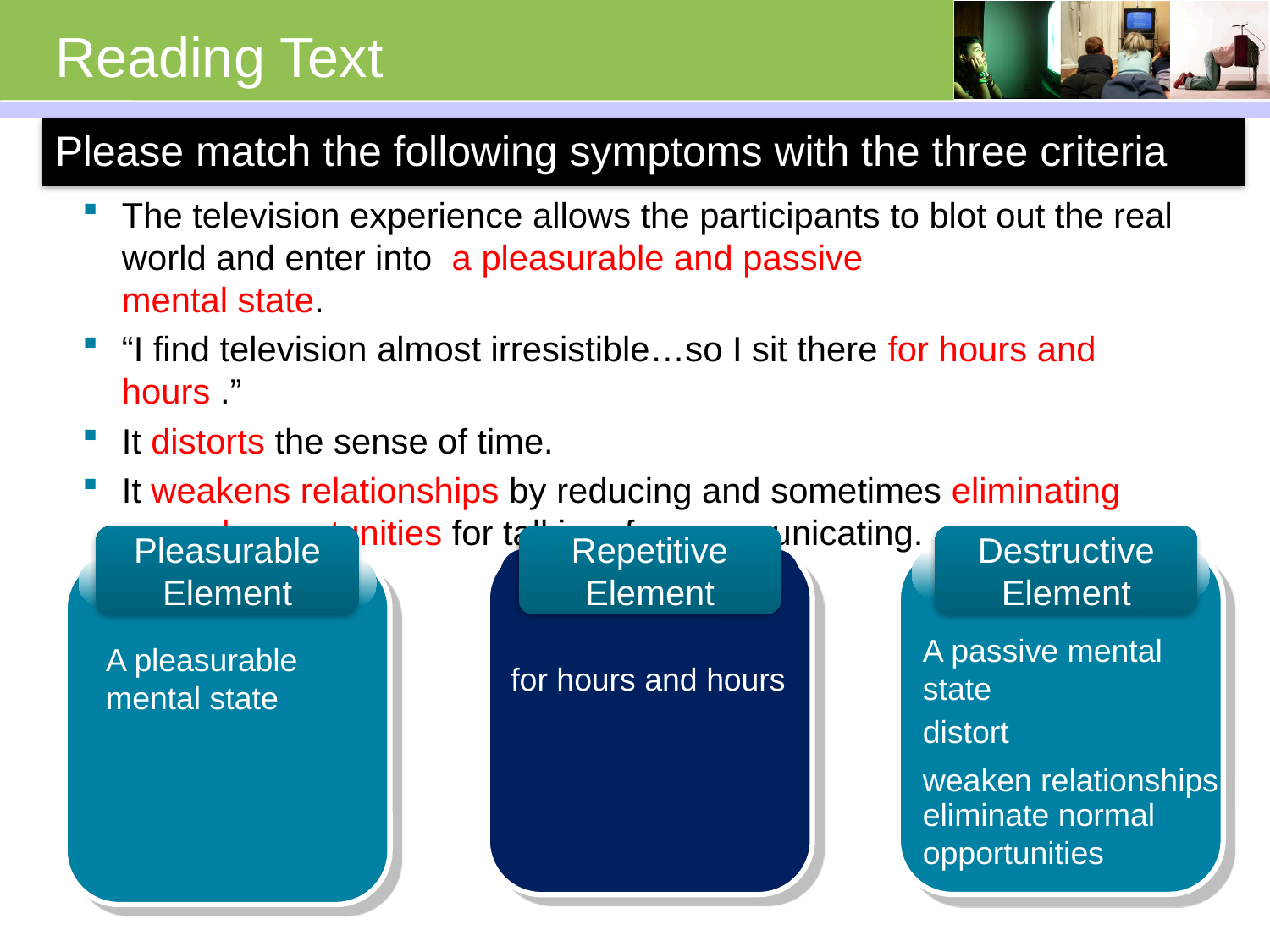

# Reading Text
Please match the following symptoms with the three criteria
The television experience allows the participants to blot out the real world and enter into  a pleasurable and passive
mental state.
“I find television almost irresistible…so I sit there for hours and hours .”
It distorts the sense of time.
It weakens relationships by reducing and sometimes eliminating normal opportunities for talking, for communicating.
Pleasurable Element
Repetitive Element
Destructive Element

A passive mental state
A pleasurable mental state
for hours and hours
distort
weaken relationships
eliminate normal opportunities